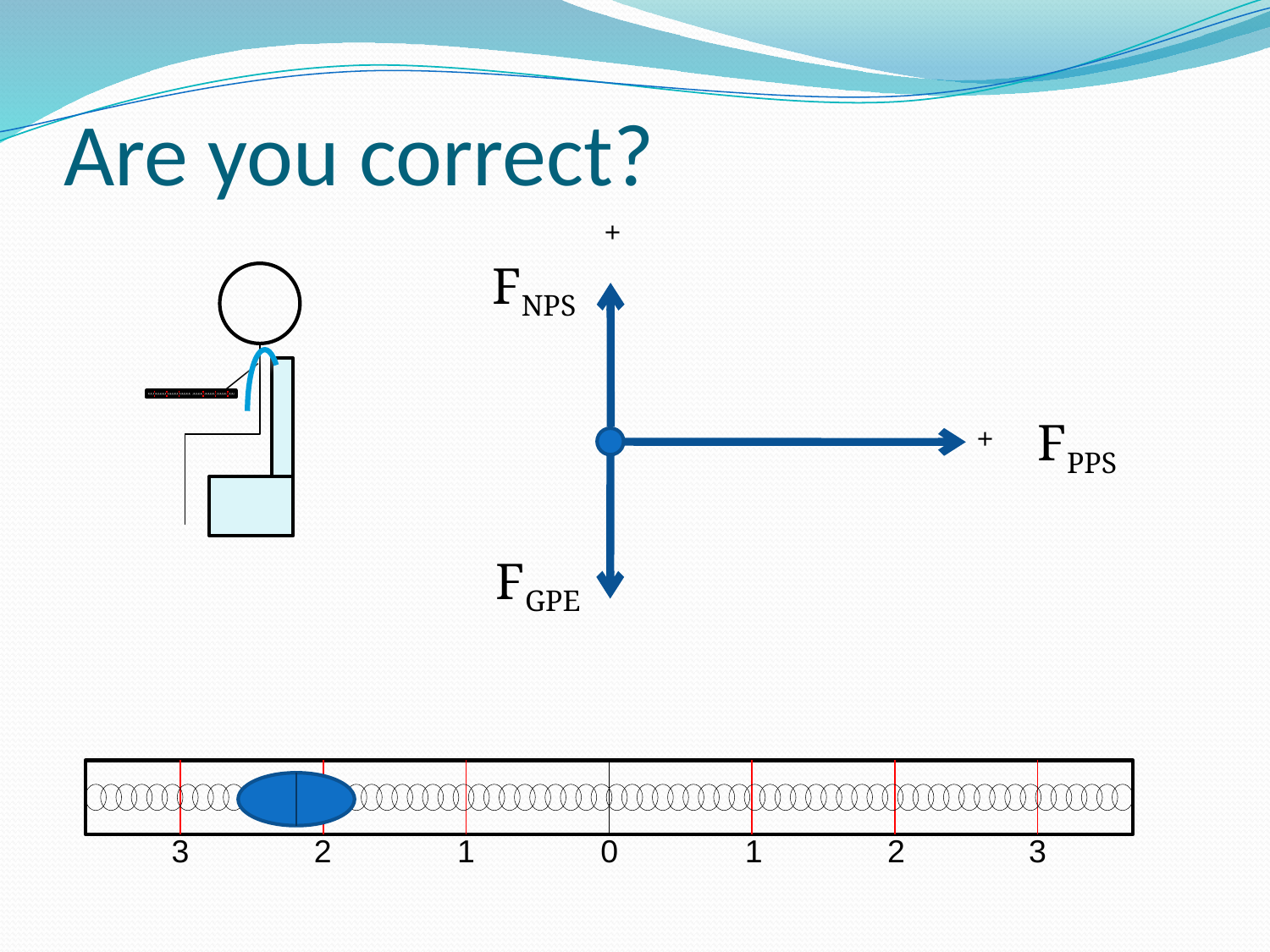

# Are you correct?
+
FNPS
+

FGPE
FPPS

3
2
1
0
1
2
3